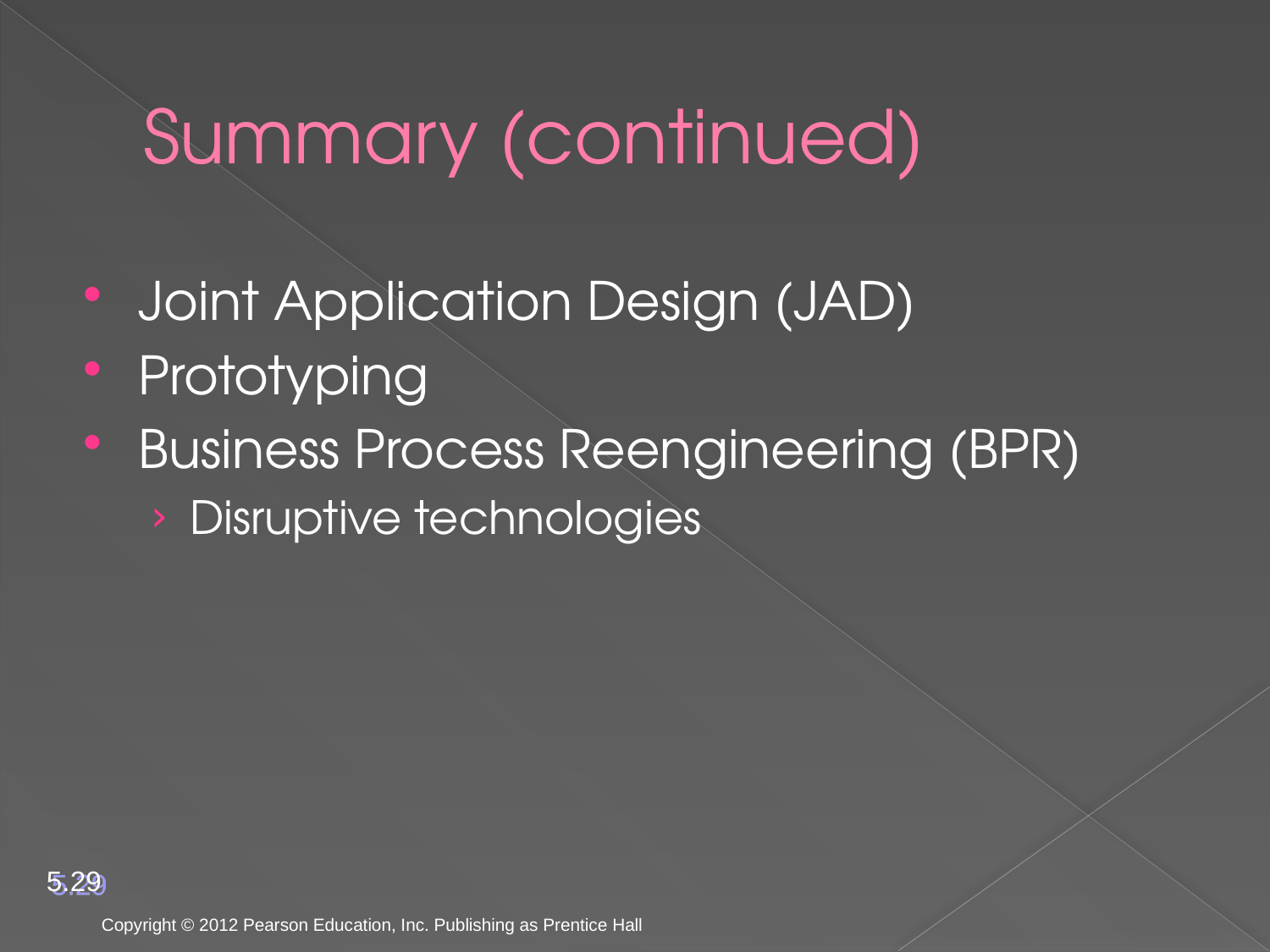

# Summary (continued)
Joint Application Design (JAD)
Prototyping
Business Process Reengineering (BPR)
Disruptive technologies
5.29
Copyright © 2012 Pearson Education, Inc. Publishing as Prentice Hall